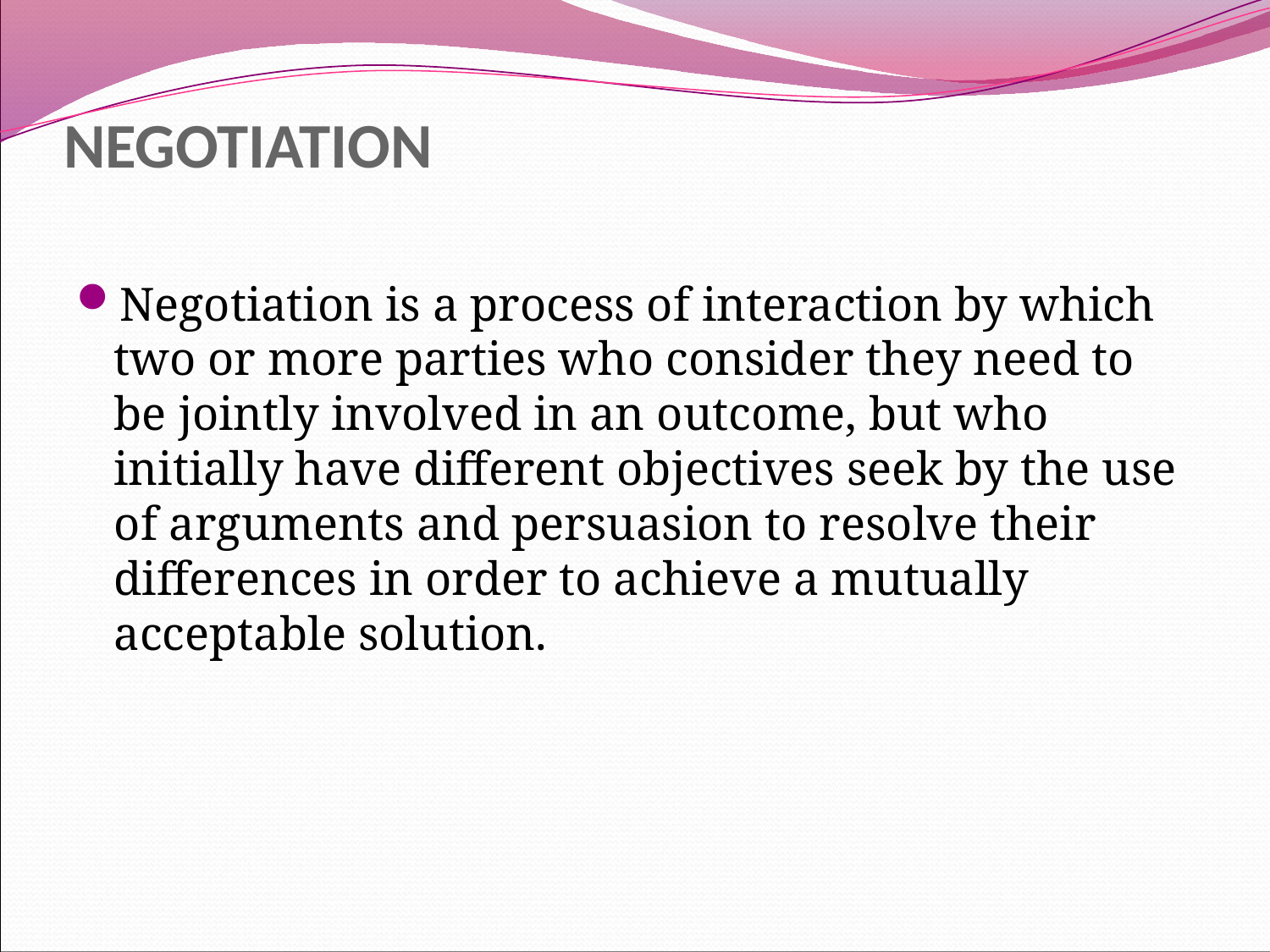

# NEGOTIATION
Negotiation is a process of interaction by which two or more parties who consider they need to be jointly involved in an outcome, but who initially have different objectives seek by the use of arguments and persuasion to resolve their differences in order to achieve a mutually acceptable solution.